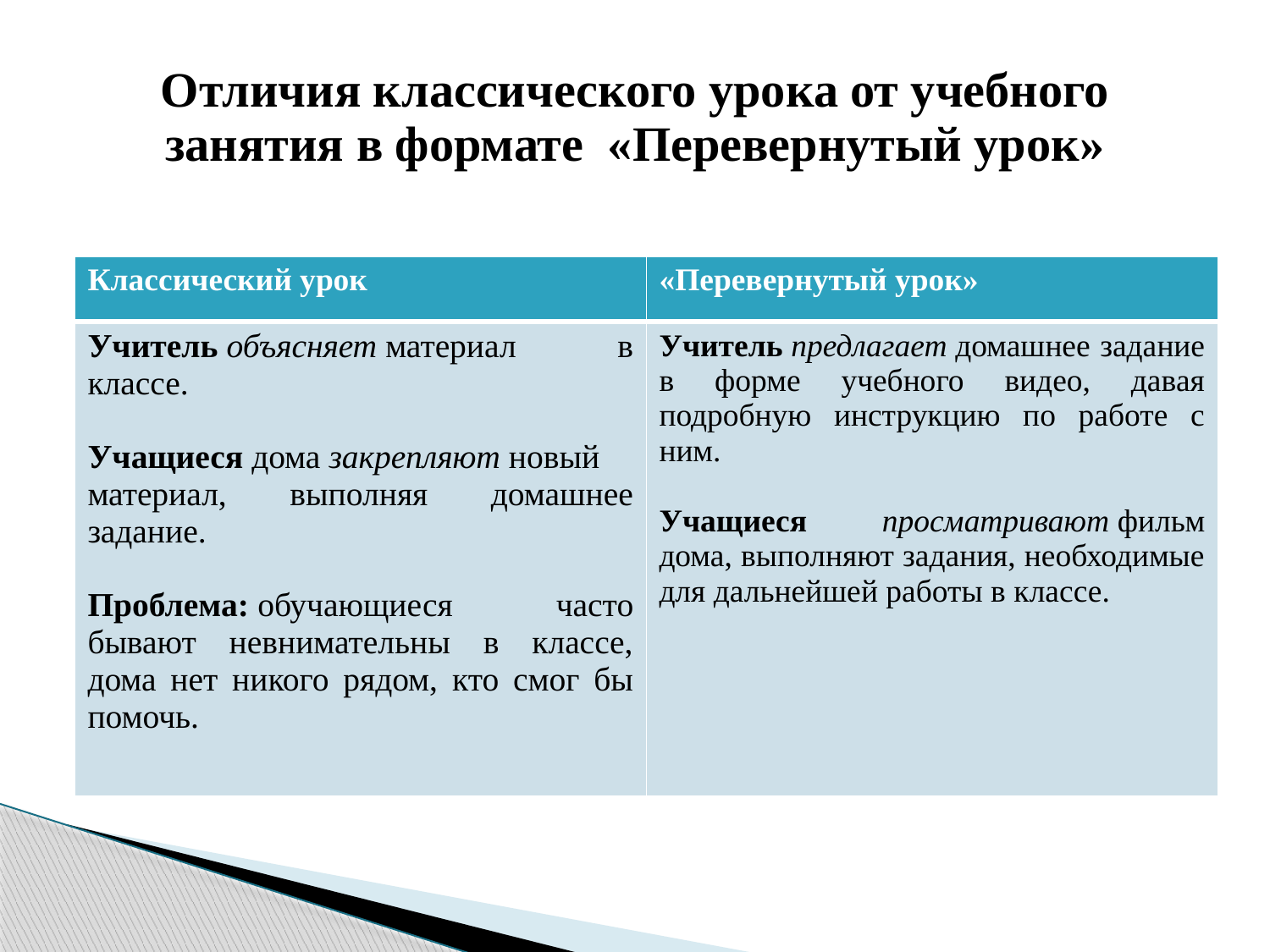

# Отличия классического урока от учебного занятия в формате  «Перевернутый урок»
| Классический урок | «Перевернутый урок» |
| --- | --- |
| Учитель объясняет материал в классе.  Учащиеся дома закрепляют новый материал, выполняя домашнее задание. Проблема: обучающиеся часто бывают невнимательны в классе, дома нет никого рядом, кто смог бы помочь. | Учитель предлагает домашнее задание в форме учебного видео, давая подробную инструкцию по работе с ним.  Учащиеся просматривают фильм дома, выполняют задания, необходимые для дальнейшей работы в классе. |